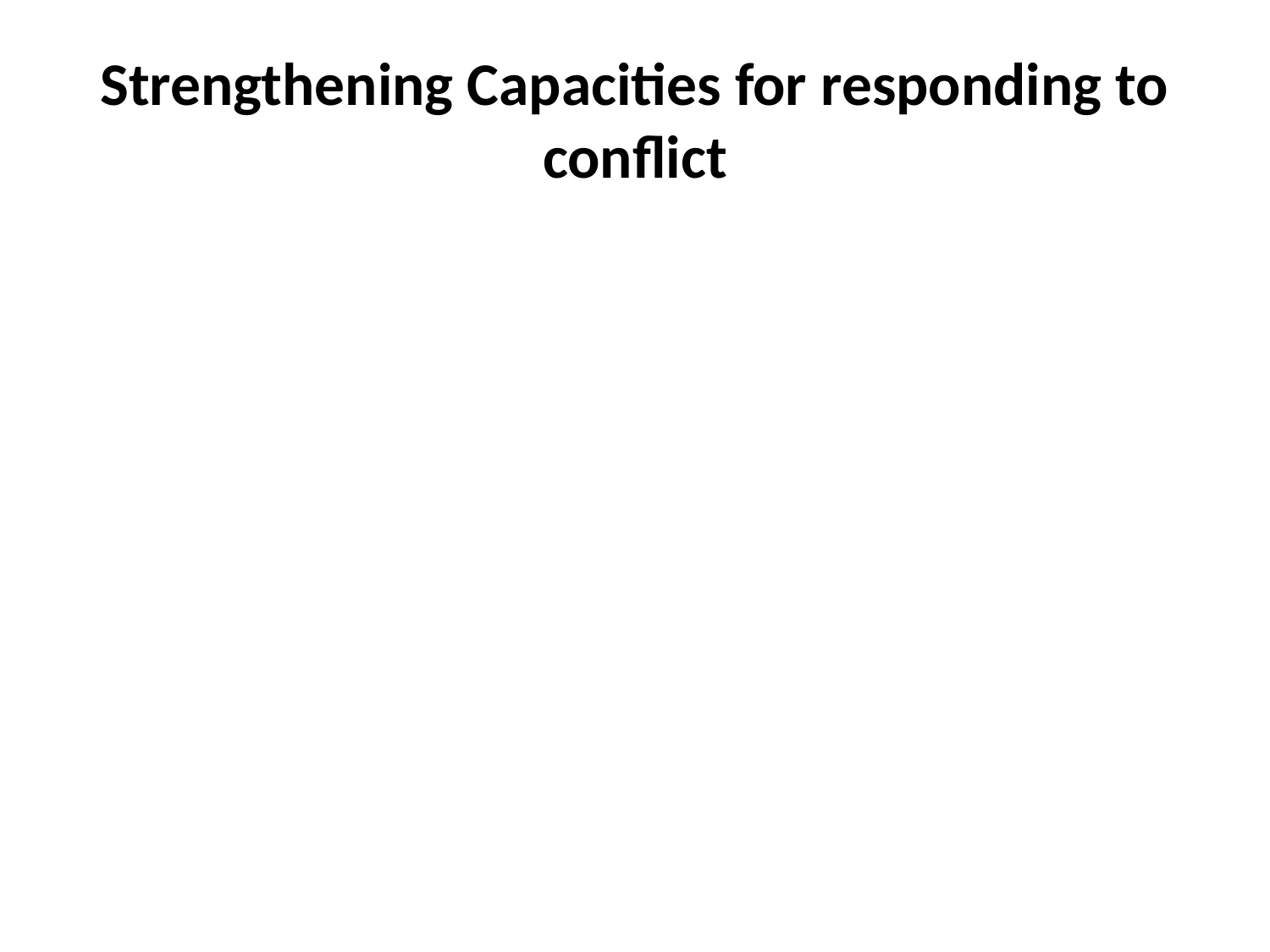

# Strengthening Capacities for responding to conflict